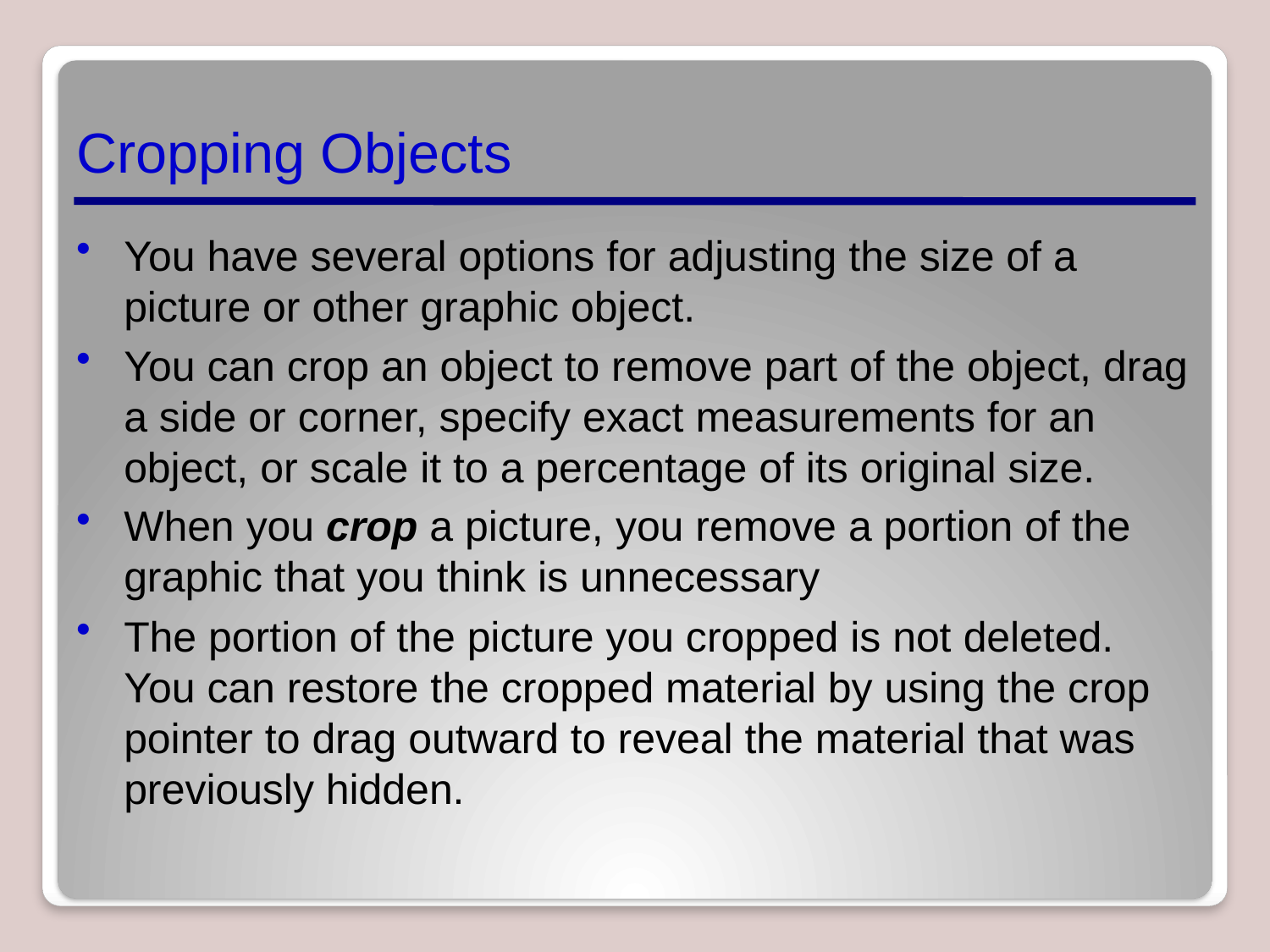

# Cropping Objects
You have several options for adjusting the size of a picture or other graphic object.
You can crop an object to remove part of the object, drag a side or corner, specify exact measurements for an object, or scale it to a percentage of its original size.
When you crop a picture, you remove a portion of the graphic that you think is unnecessary
The portion of the picture you cropped is not deleted. You can restore the cropped material by using the crop pointer to drag outward to reveal the material that was previously hidden.